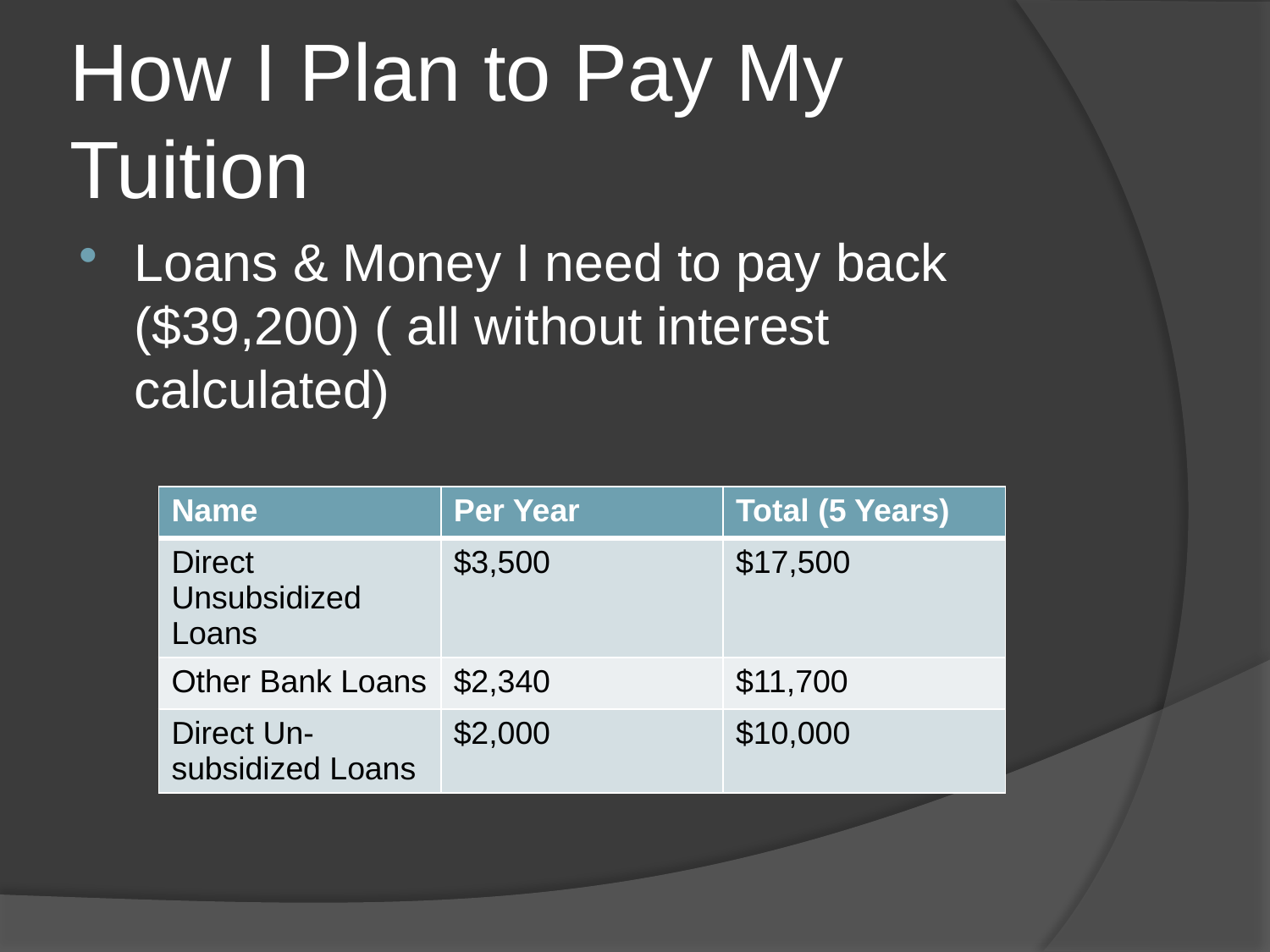

# How I Plan to Pay My Tuition
Loans & Money I need to pay back ($39,200) ( all without interest calculated)

| Name | Per Year | Total (5 Years) |
| --- | --- | --- |
| Direct Unsubsidized Loans | $3,500 | $17,500 |
| Other Bank Loans | $2,340 | $11,700 |
| Direct Un-subsidized Loans | $2,000 | $10,000 |